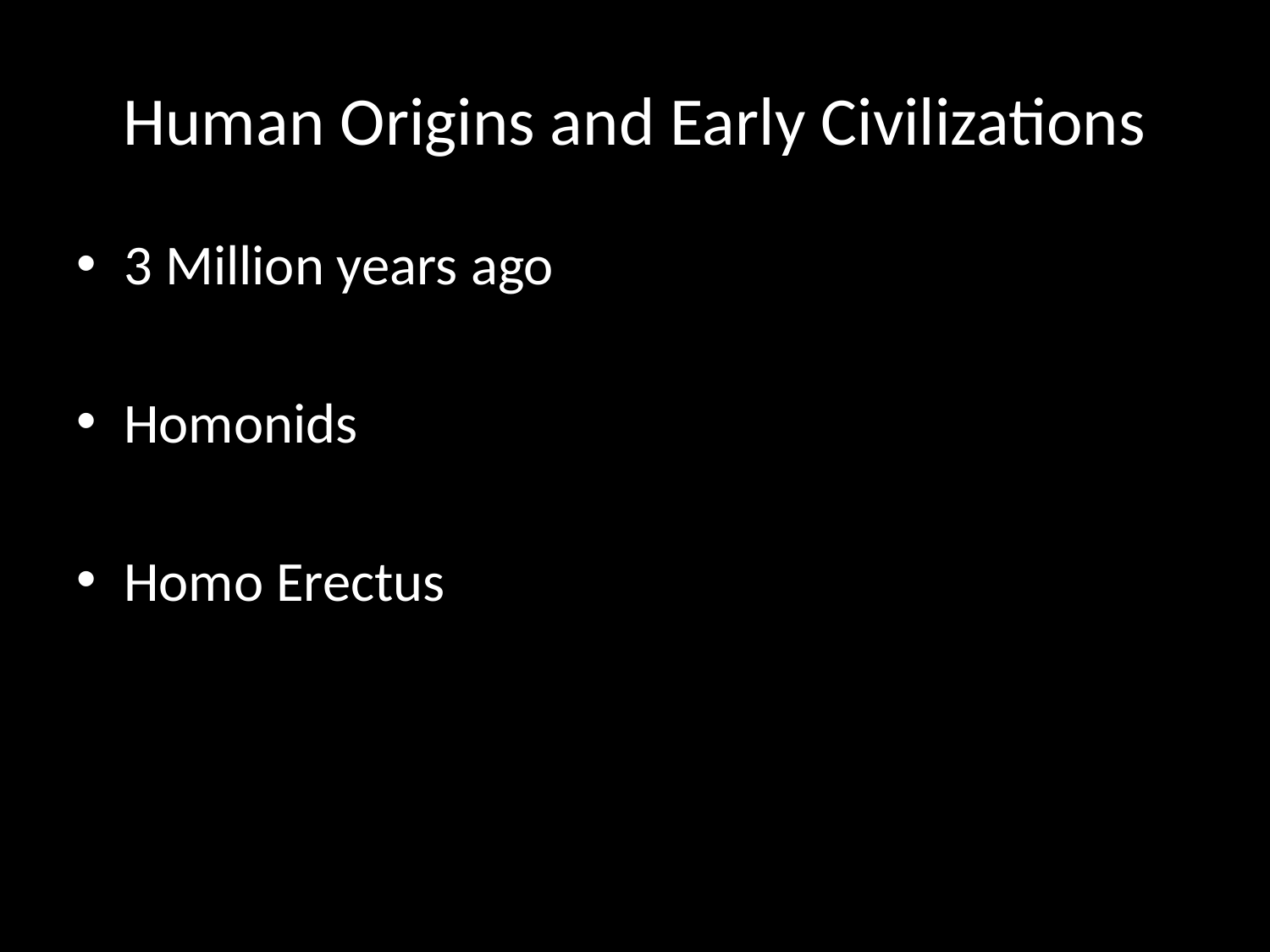

# Human Origins and Early Civilizations
3 Million years ago

Homonids

Homo Erectus